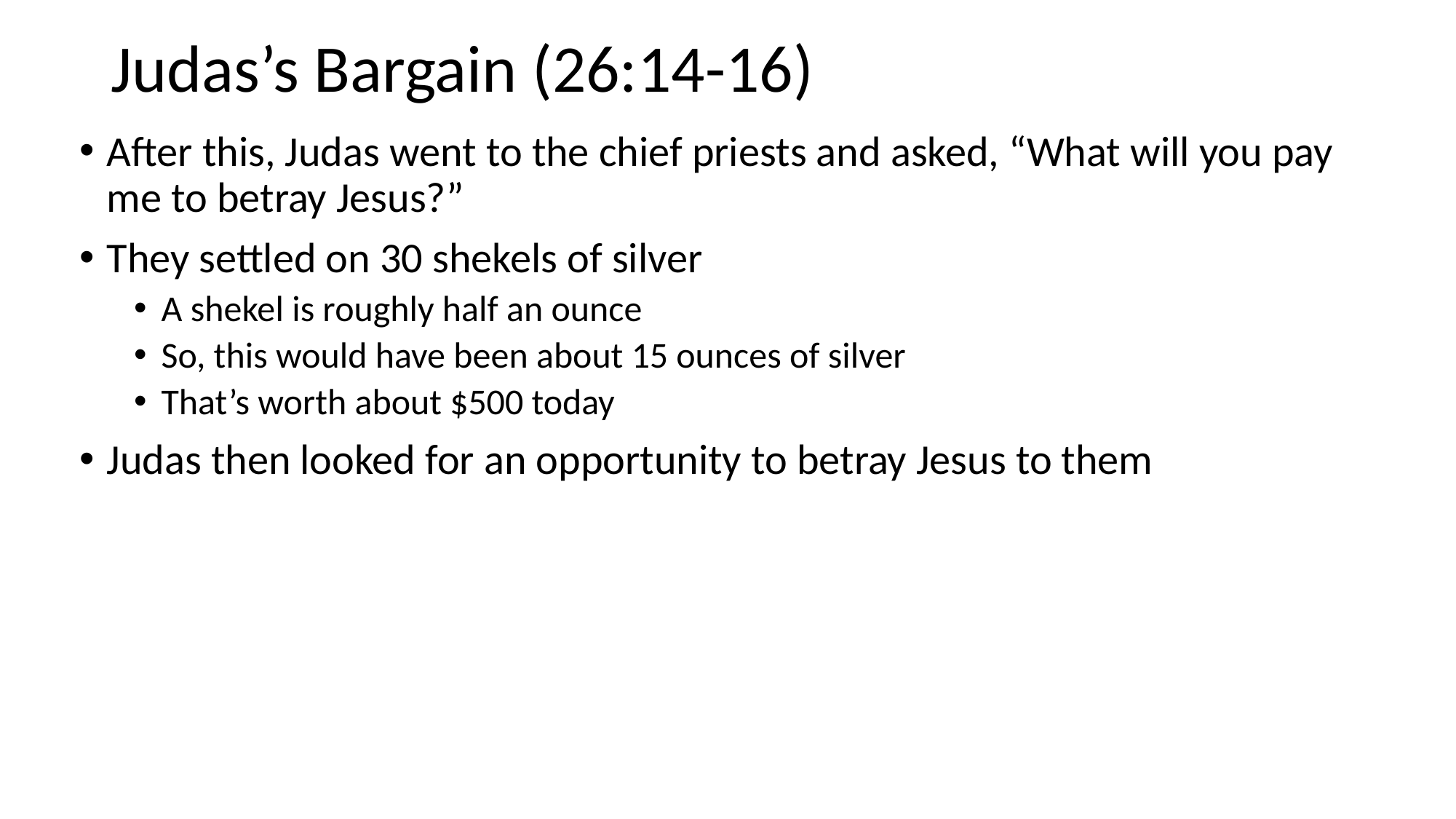

# Judas’s Bargain (26:14-16)
After this, Judas went to the chief priests and asked, “What will you pay me to betray Jesus?”
They settled on 30 shekels of silver
A shekel is roughly half an ounce
So, this would have been about 15 ounces of silver
That’s worth about $500 today
Judas then looked for an opportunity to betray Jesus to them